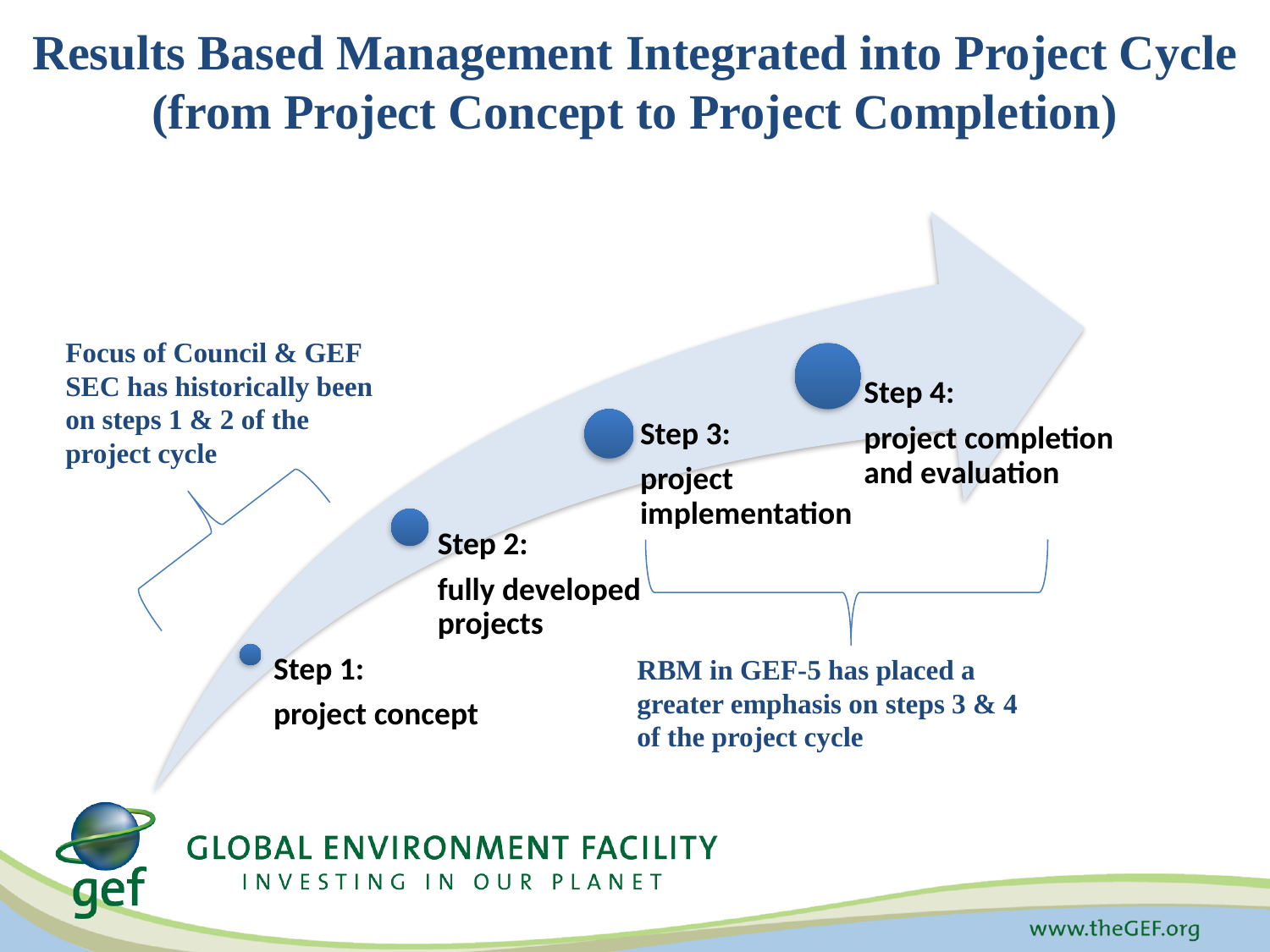

# Results Based Management Integrated into Project Cycle (from Project Concept to Project Completion)
Step 1:
project concept
Step 2:
fully developed projects
Step 3:
project implementation
Step 4:
project completion and evaluation
Focus of Council & GEF SEC has historically been on steps 1 & 2 of the project cycle

RBM in GEF-5 has placed a greater emphasis on steps 3 & 4 of the project cycle